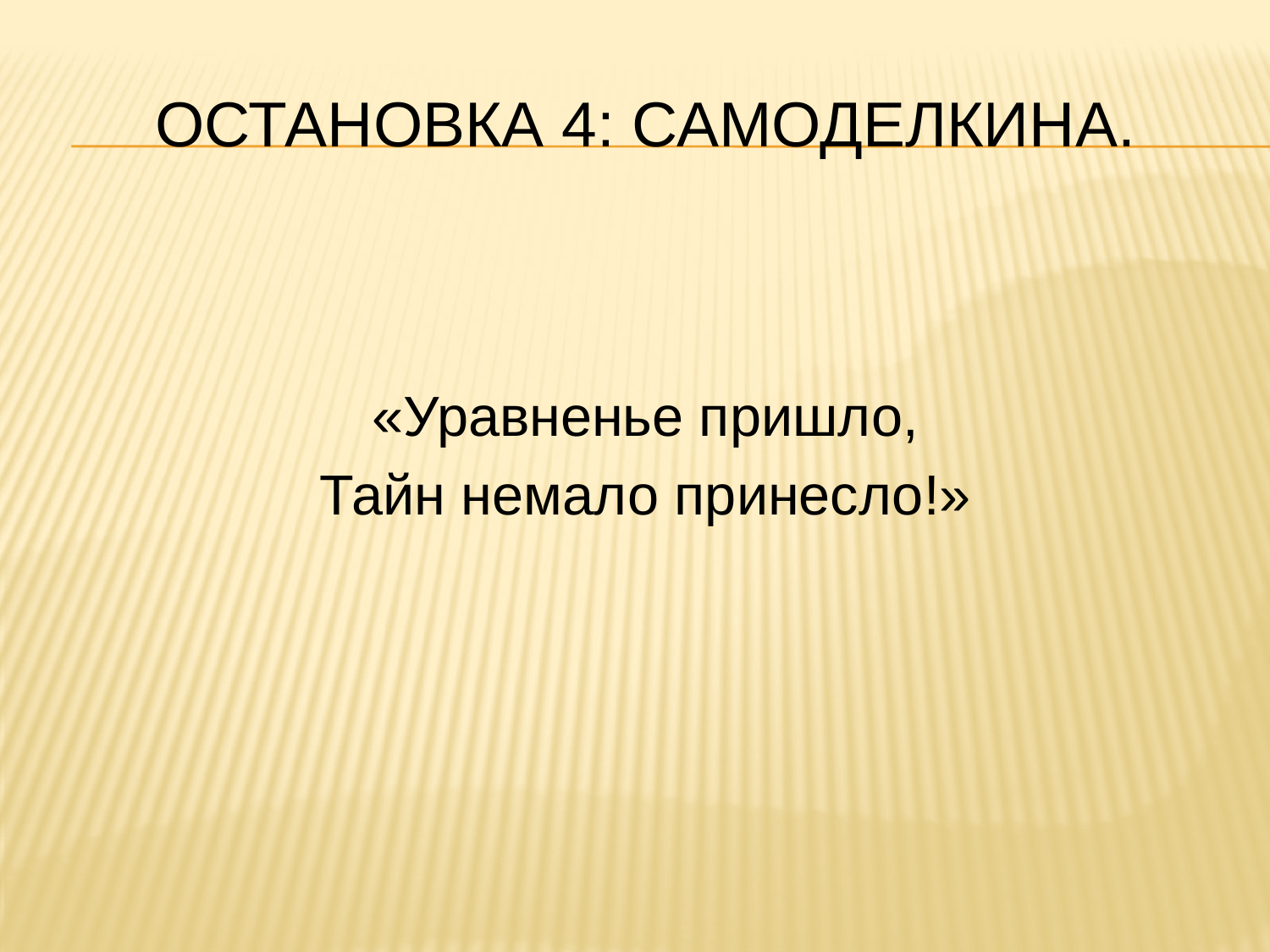

# Остановка 4: самоделкина.

«Уравненье пришло,
Тайн немало принесло!»